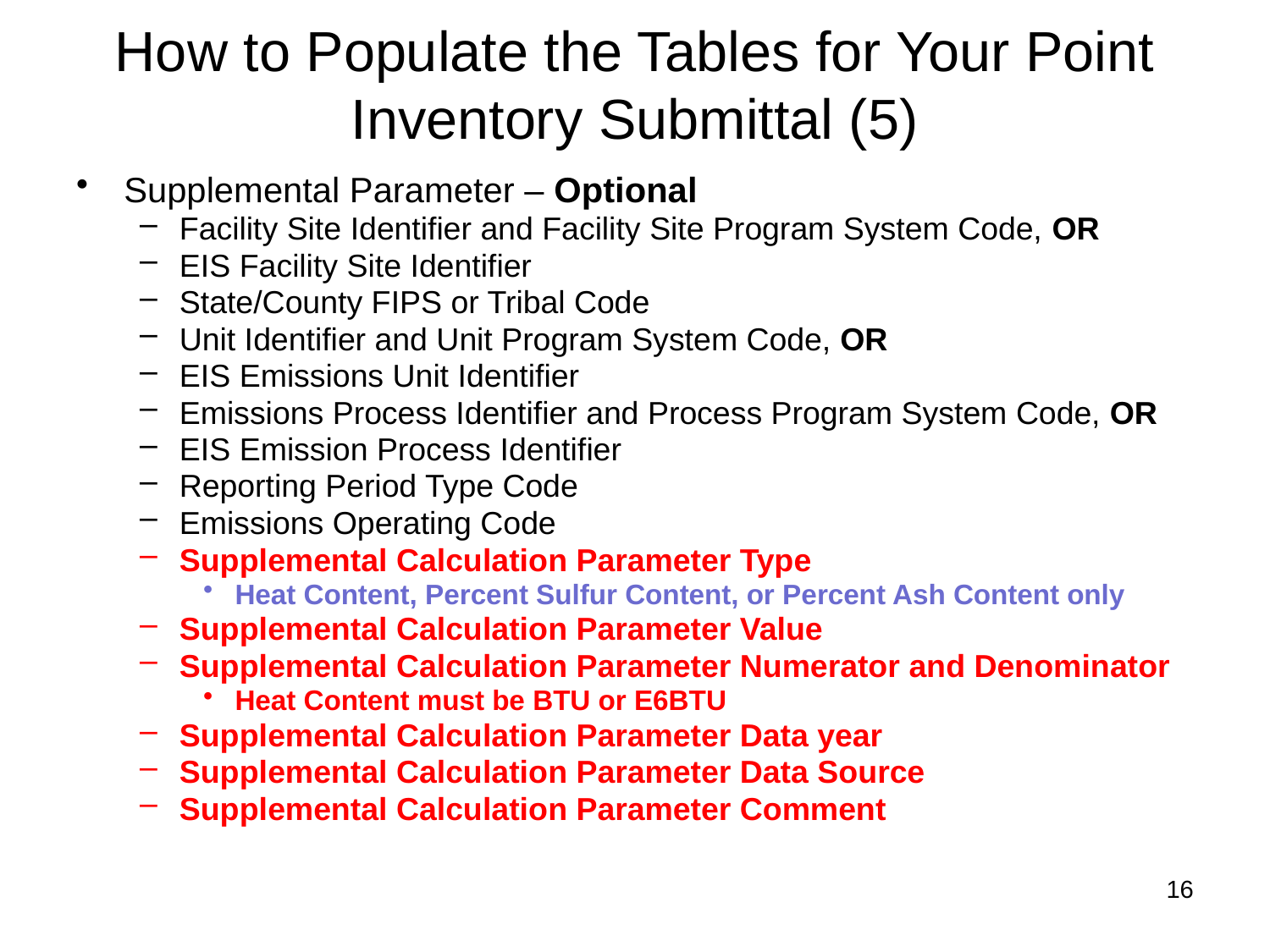

# How to Populate the Tables for Your Point Inventory Submittal (5)
Supplemental Parameter – Optional
Facility Site Identifier and Facility Site Program System Code, OR
EIS Facility Site Identifier
State/County FIPS or Tribal Code
Unit Identifier and Unit Program System Code, OR
EIS Emissions Unit Identifier
Emissions Process Identifier and Process Program System Code, OR
EIS Emission Process Identifier
Reporting Period Type Code
Emissions Operating Code
Supplemental Calculation Parameter Type
Heat Content, Percent Sulfur Content, or Percent Ash Content only
Supplemental Calculation Parameter Value
Supplemental Calculation Parameter Numerator and Denominator
Heat Content must be BTU or E6BTU
Supplemental Calculation Parameter Data year
Supplemental Calculation Parameter Data Source
Supplemental Calculation Parameter Comment
16